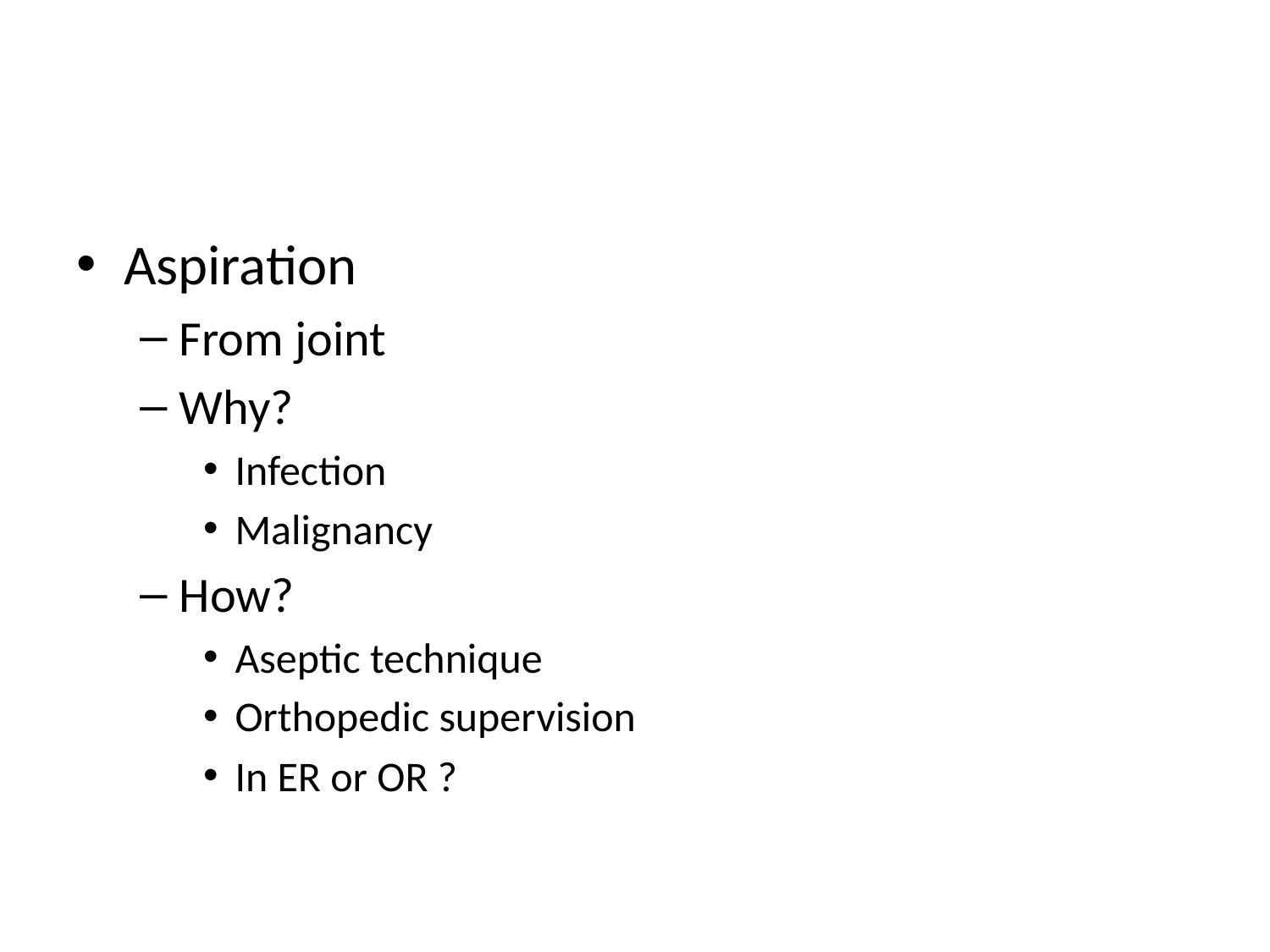

#
Aspiration
From joint
Why?
Infection
Malignancy
How?
Aseptic technique
Orthopedic supervision
In ER or OR ?